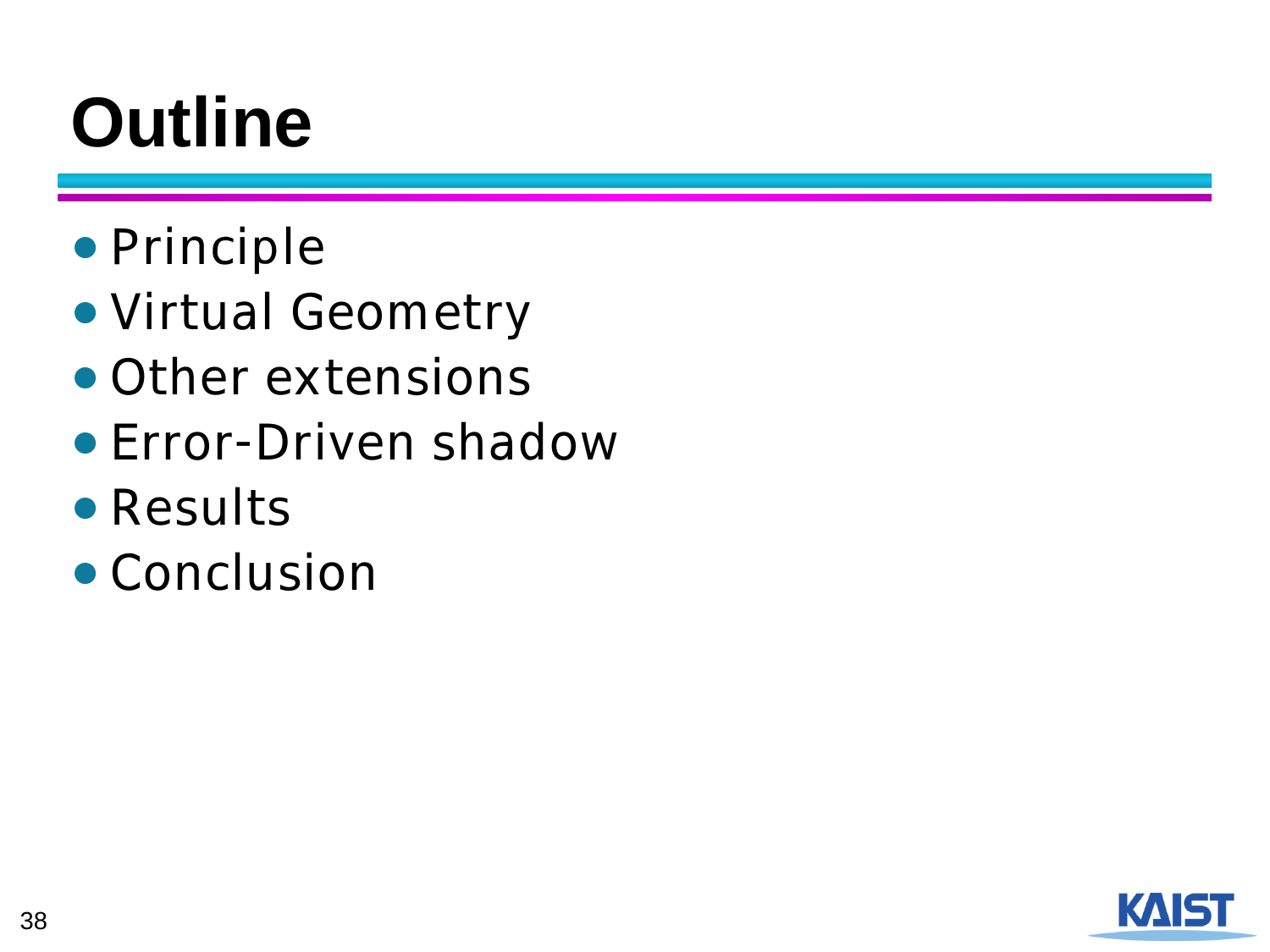

# Outline
Principle
Virtual Geometry
Other extensions
Error-Driven shadow
Results
Conclusion